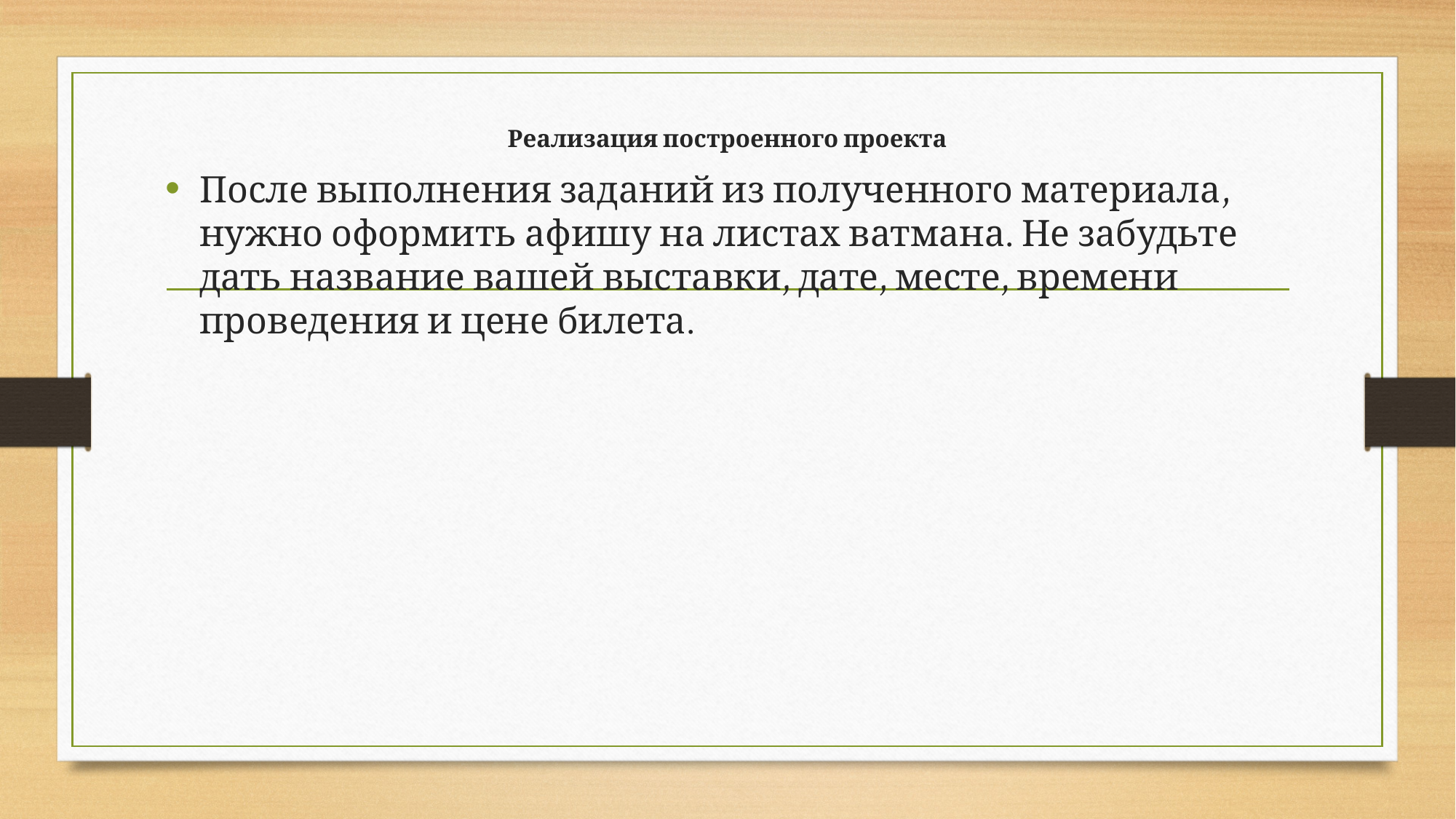

# Реализация построенного проекта
После выполнения заданий из полученного материала, нужно оформить афишу на листах ватмана. Не забудьте дать название вашей выставки, дате, месте, времени проведения и цене билета.